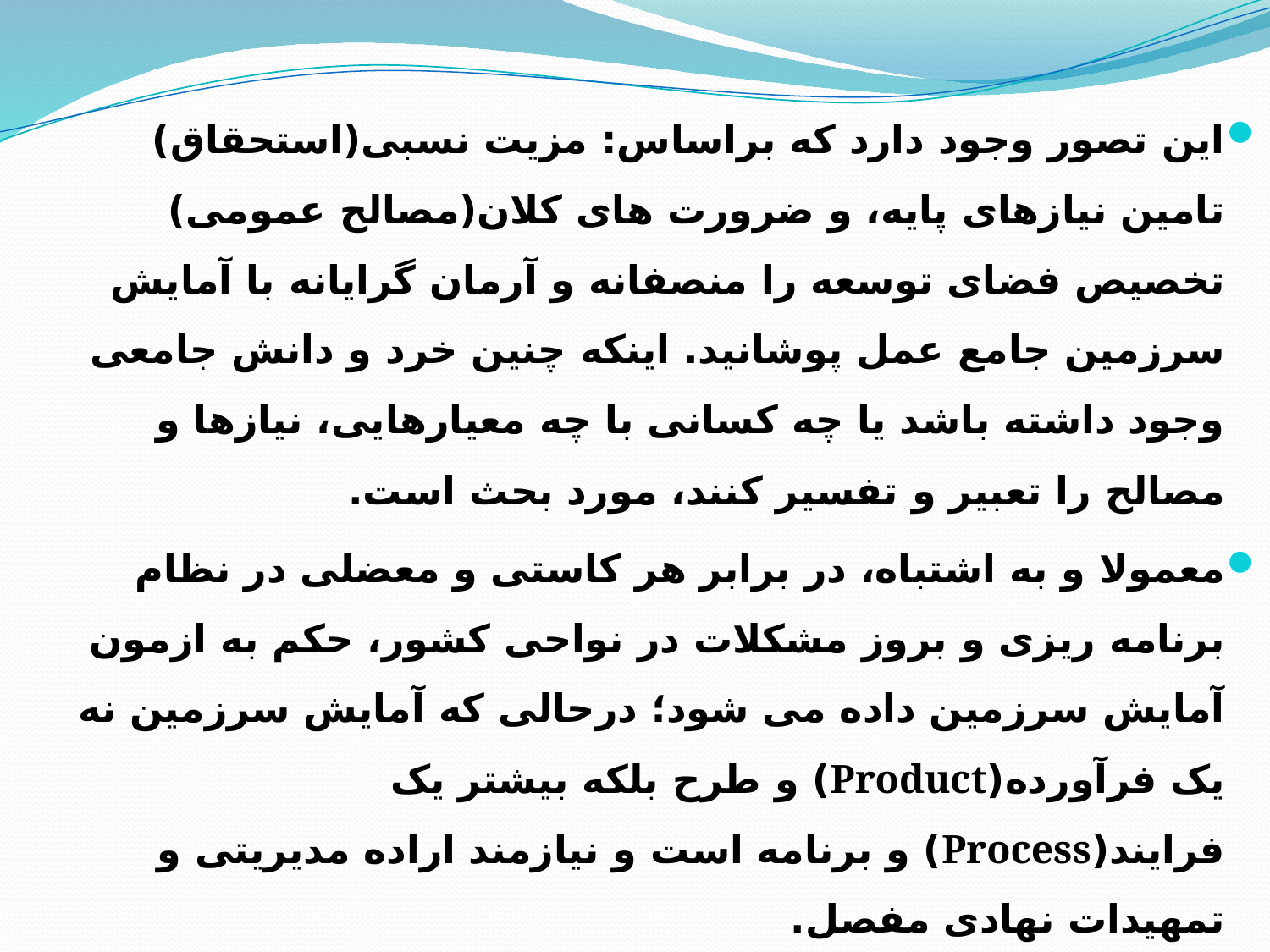

این تصور وجود دارد که براساس: مزیت نسبی(استحقاق) تامین نیازهای پایه، و ضرورت های کلان(مصالح عمومی) تخصیص فضای توسعه را منصفانه و آرمان گرایانه با آمایش سرزمین جامع عمل پوشانید. اینکه چنین خرد و دانش جامعی وجود داشته باشد یا چه کسانی با چه معیارهایی، نیازها و مصالح را تعبیر و تفسیر کنند، مورد بحث است.
معمولا و به اشتباه، در برابر هر کاستی و معضلی در نظام برنامه ریزی و بروز مشکلات در نواحی کشور، حکم به ازمون آمایش سرزمین داده می شود؛ درحالی که آمایش سرزمین نه یک فرآورده(Product) و طرح بلکه بیشتر یک فرایند(Process) و برنامه است و نیازمند اراده مدیریتی و تمهیدات نهادی مفصل.